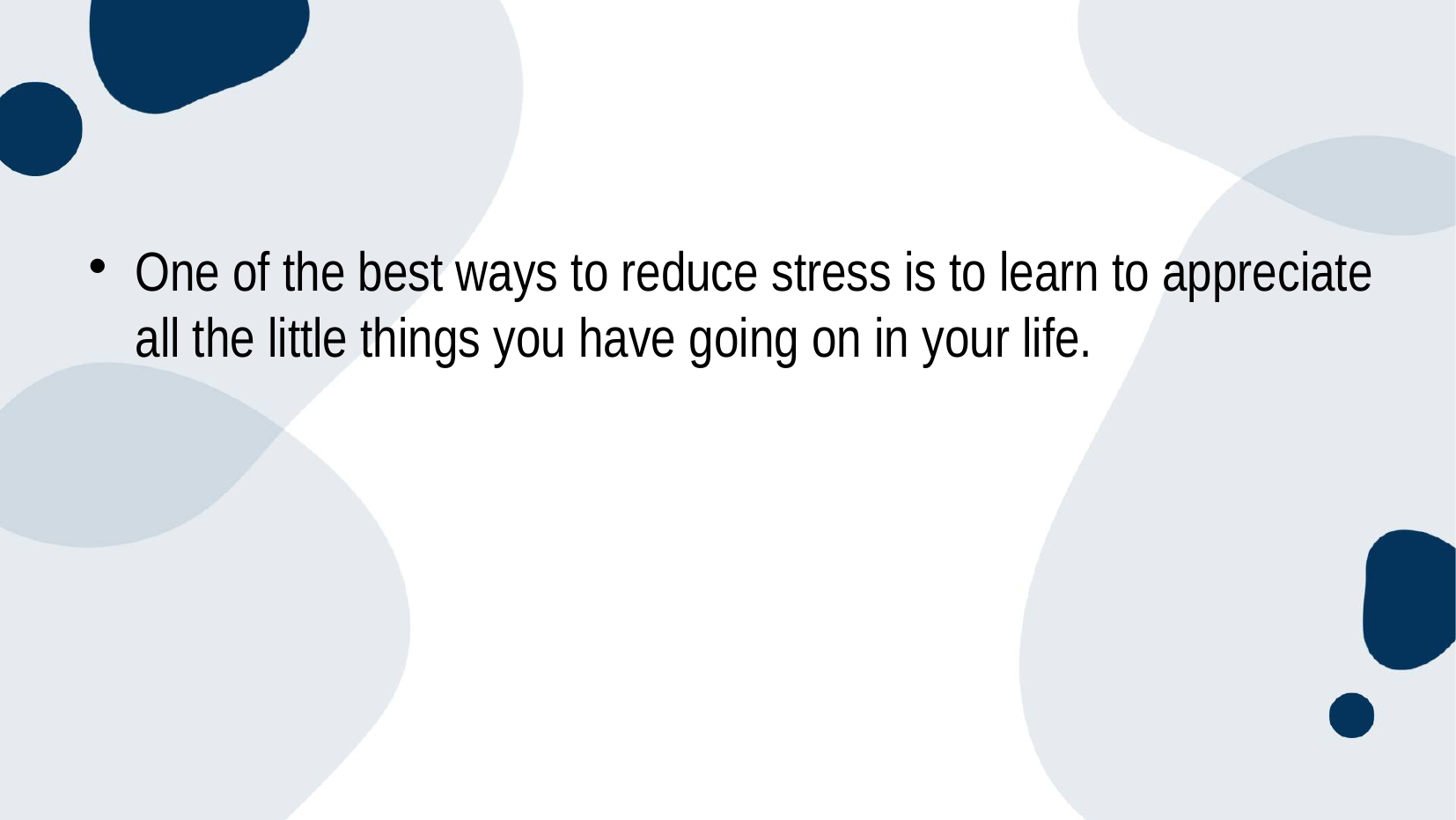

One of the best ways to reduce stress is to learn to appreciate all the little things you have going on in your life.